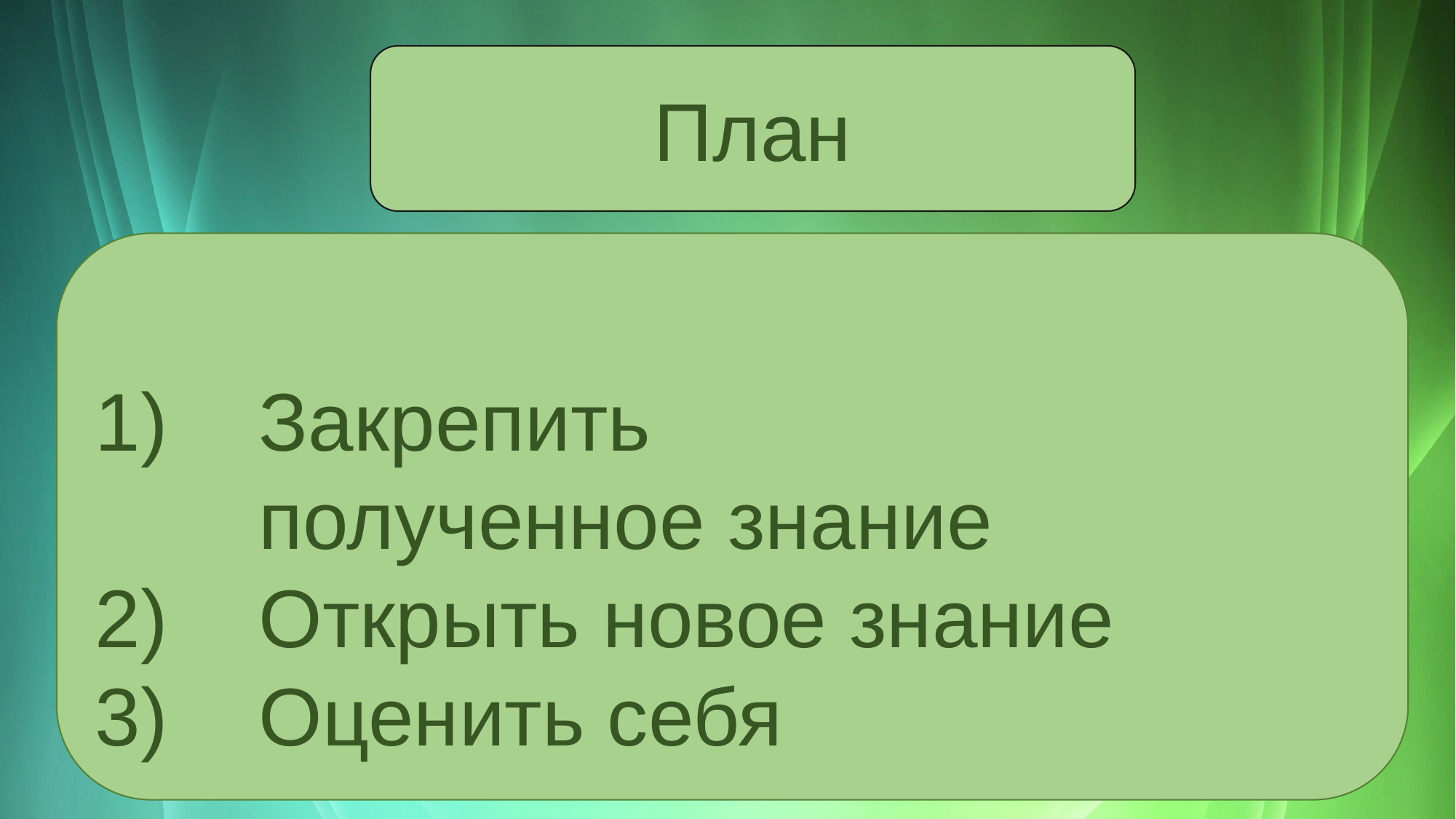

План

Закрепить полученное знание
Открыть новое знание
Оценить себя